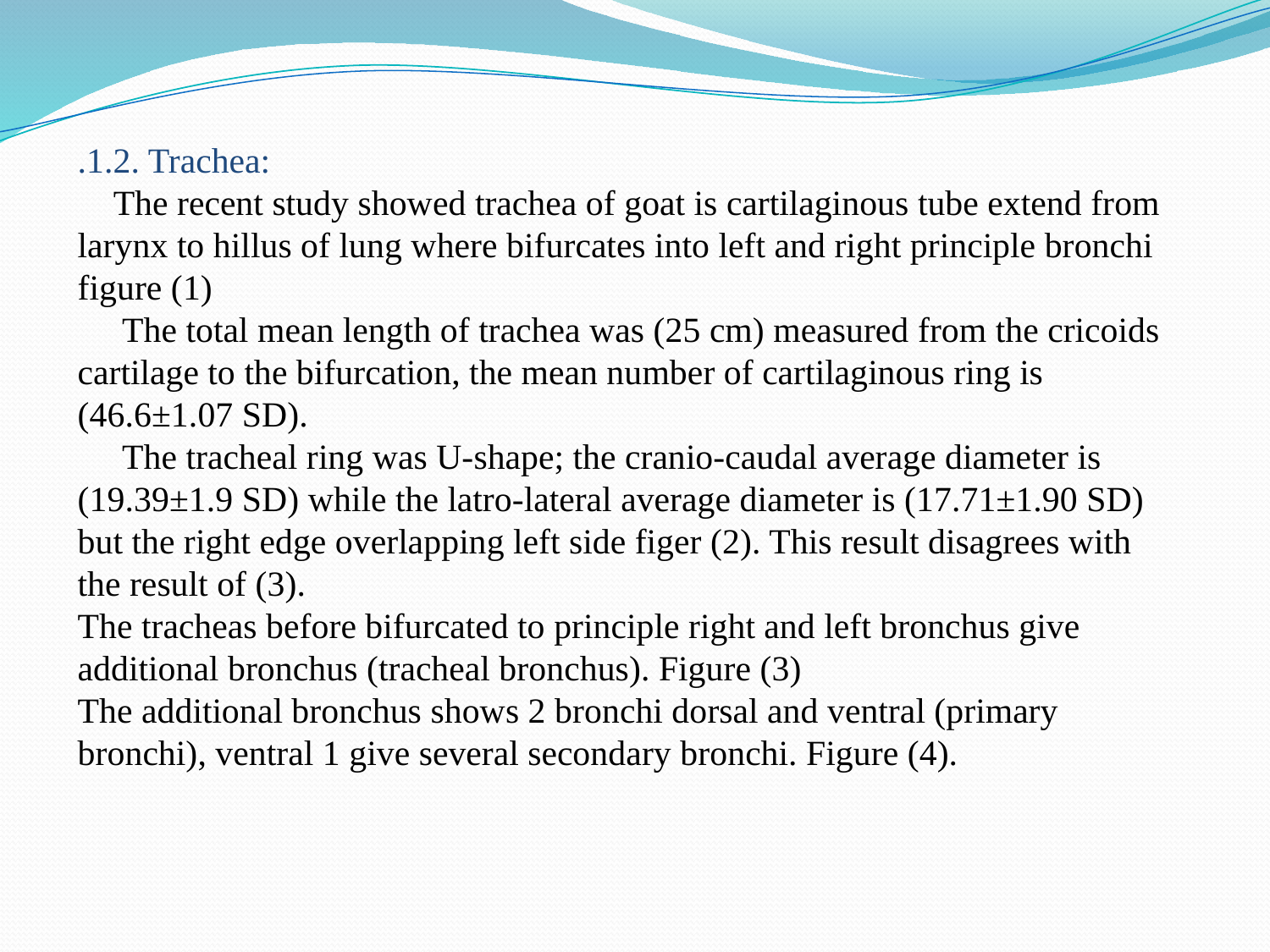

.1.2. Trachea:
    The recent study showed trachea of goat is cartilaginous tube extend from larynx to hillus of lung where bifurcates into left and right principle bronchi figure (1)
     The total mean length of trachea was (25 cm) measured from the cricoids cartilage to the bifurcation, the mean number of cartilaginous ring is (46.6±1.07 SD).
     The tracheal ring was U-shape; the cranio-caudal average diameter is (19.39±1.9 SD) while the latro-lateral average diameter is (17.71±1.90 SD) but the right edge overlapping left side figer (2). This result disagrees with the result of (3).
The tracheas before bifurcated to principle right and left bronchus give additional bronchus (tracheal bronchus). Figure (3)
The additional bronchus shows 2 bronchi dorsal and ventral (primary bronchi), ventral 1 give several secondary bronchi. Figure (4).